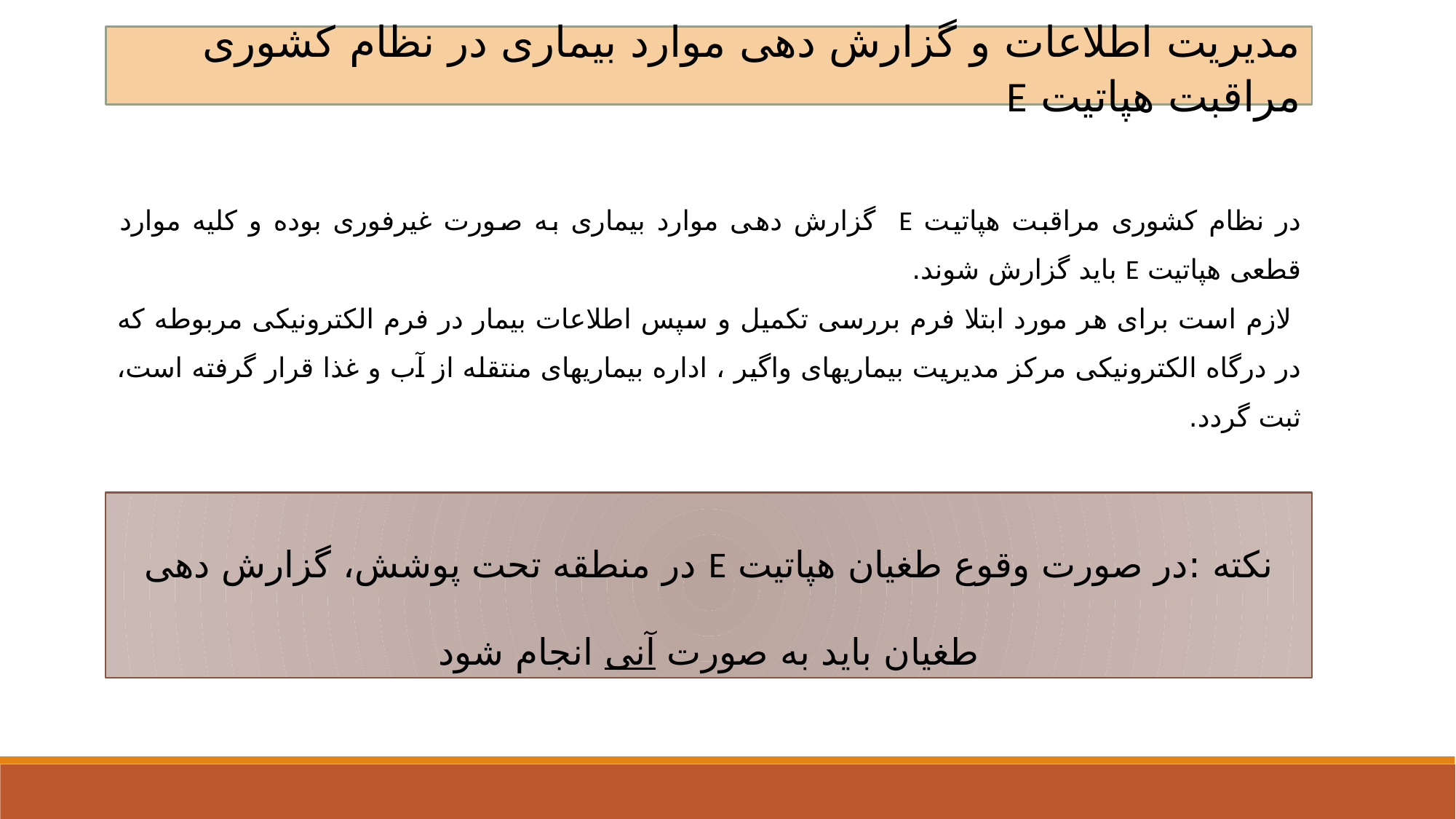

مدیریت اطلاعات و گزارش دهی موارد بیماری در نظام کشوری مراقبت هپاتیت E
در نظام کشوری مراقبت هپاتیت E  گزارش دهی موارد بیماری به صورت غیرفوری بوده و کلیه موارد قطعی هپاتیت E باید گزارش شوند.
 لازم است برای هر مورد ابتلا فرم بررسی تکمیل و سپس اطلاعات بیمار در فرم الکترونیکی مربوطه که در درگاه الکترونیکی مرکز مدیریت بیماریهای واگیر ، اداره بیماریهای منتقله از آب و غذا قرار گرفته است، ثبت گردد.
نکته :در صورت وقوع طغیان هپاتیت E در منطقه تحت پوشش، گزارش دهی طغیان باید به صورت آنی انجام شود